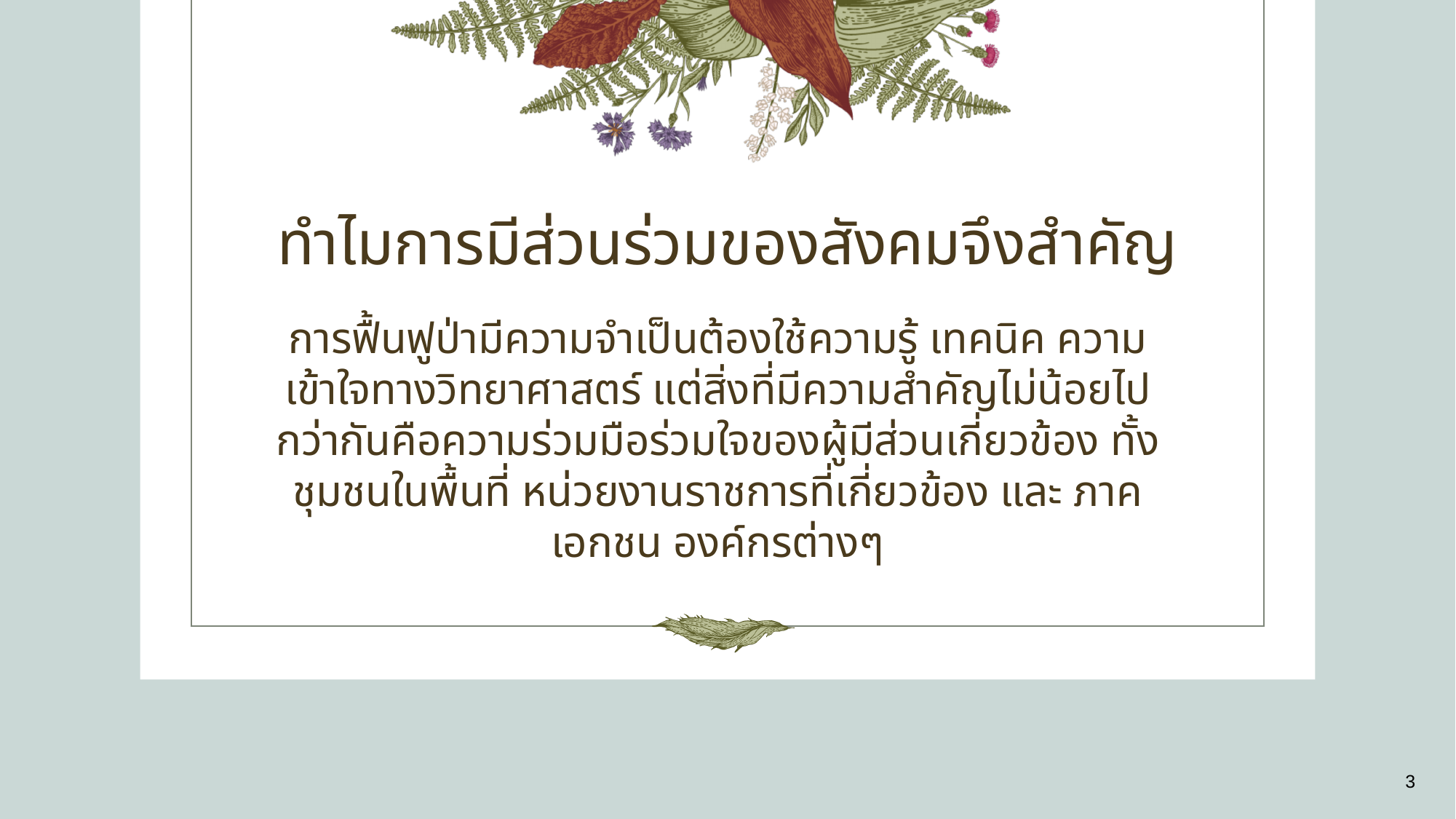

# ทำไมการมีส่วนร่วมของสังคมจึงสำคัญ
การฟื้นฟูป่ามีความจำเป็นต้องใช้ความรู้ เทคนิค ความเข้าใจทางวิทยาศาสตร์ แต่สิ่งที่มีความสำคัญไม่น้อยไปกว่ากันคือความร่วมมือร่วมใจของผู้มีส่วนเกี่ยวข้อง ทั้งชุมชนในพื้นที่ หน่วยงานราชการที่เกี่ยวข้อง และ ภาคเอกชน องค์กรต่างๆ
3